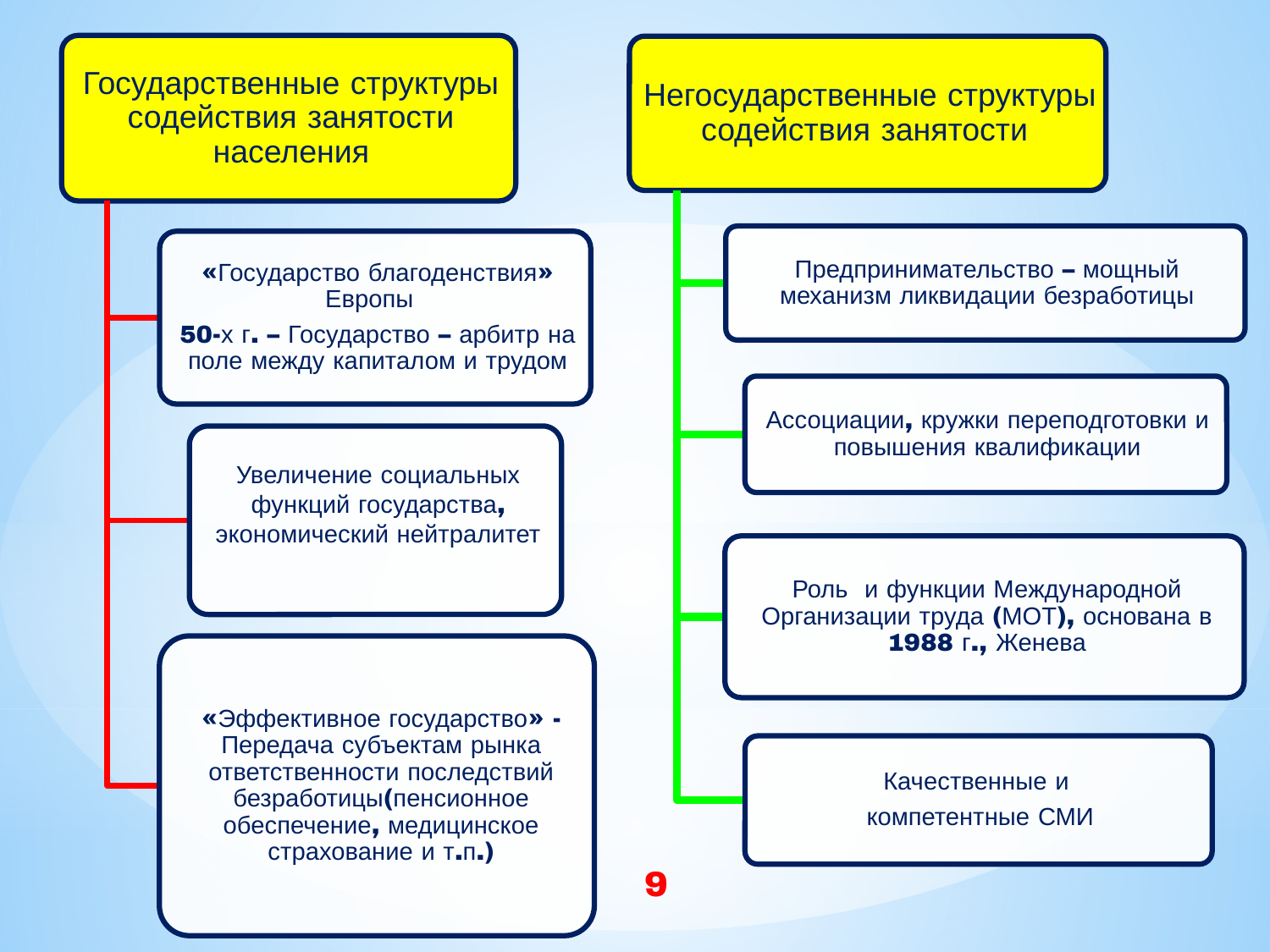

Государственные структуры содействия занятости населения
«Государство благоденствия» Европы
50-х г. – Государство – арбитр на поле между капиталом и трудом
Увеличение социальных функций государства, экономический нейтралитет

«Эффективное государство» - Передача субъектам рынка ответственности последствий безработицы(пенсионное обеспечение, медицинское страхование и т.п.)
Негосударственные структуры содействия занятости
Предпринимательство – мощный механизм ликвидации безработицы
Ассоциации, кружки переподготовки и повышения квалификации
Качественные и
компетентные СМИ
Роль  и функции Международной Организации труда (МОТ), основана в 1988 г., Женева

9